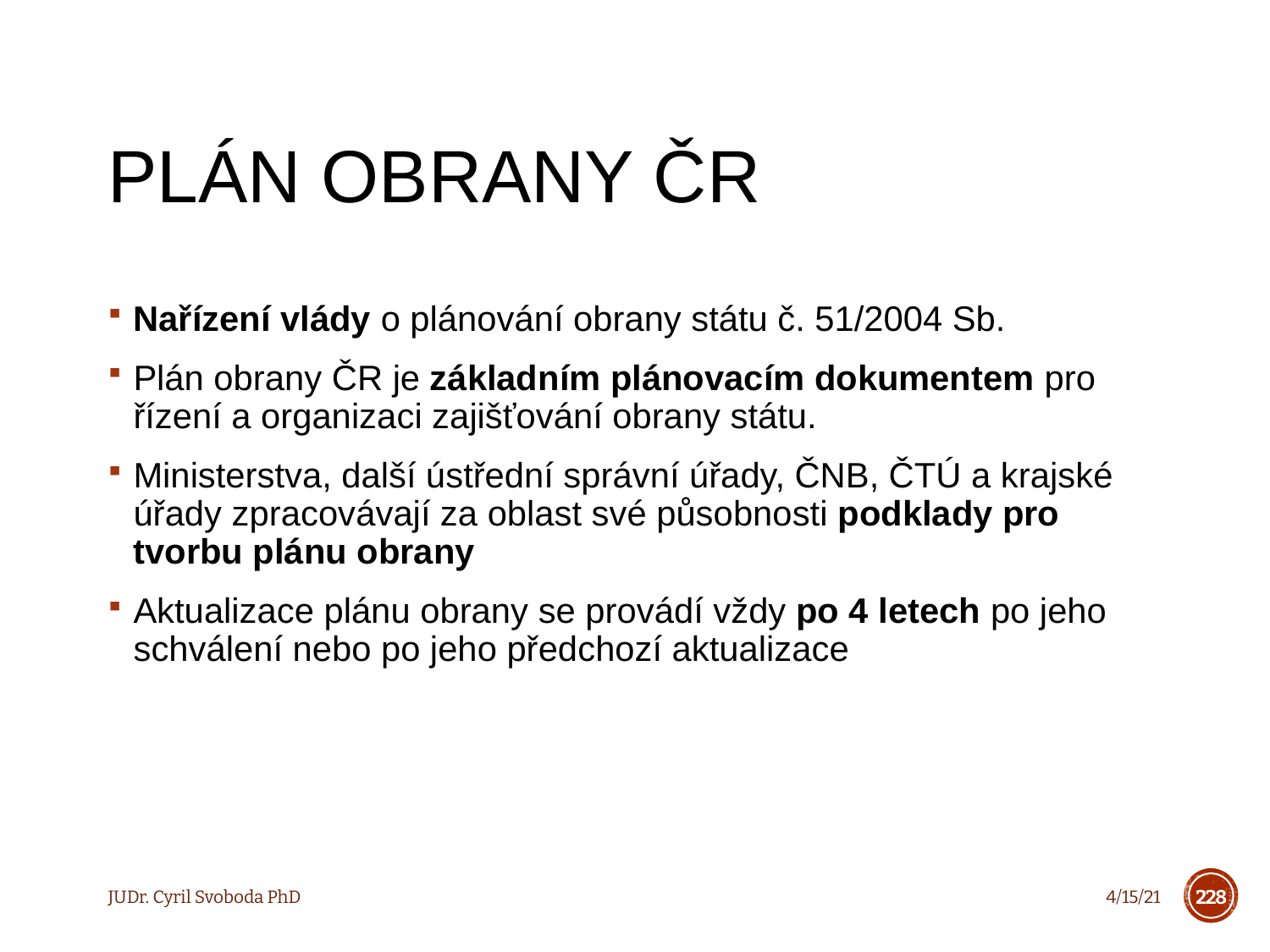

# Plán obrany ČR
Nařízení vlády o plánování obrany státu č. 51/2004 Sb.
Plán obrany ČR je základním plánovacím dokumentem pro řízení a organizaci zajišťování obrany státu.
Ministerstva, další ústřední správní úřady, ČNB, ČTÚ a krajské úřady zpracovávají za oblast své působnosti podklady pro tvorbu plánu obrany
Aktualizace plánu obrany se provádí vždy po 4 letech po jeho schválení nebo po jeho předchozí aktualizace
JUDr. Cyril Svoboda PhD
4/15/21
228